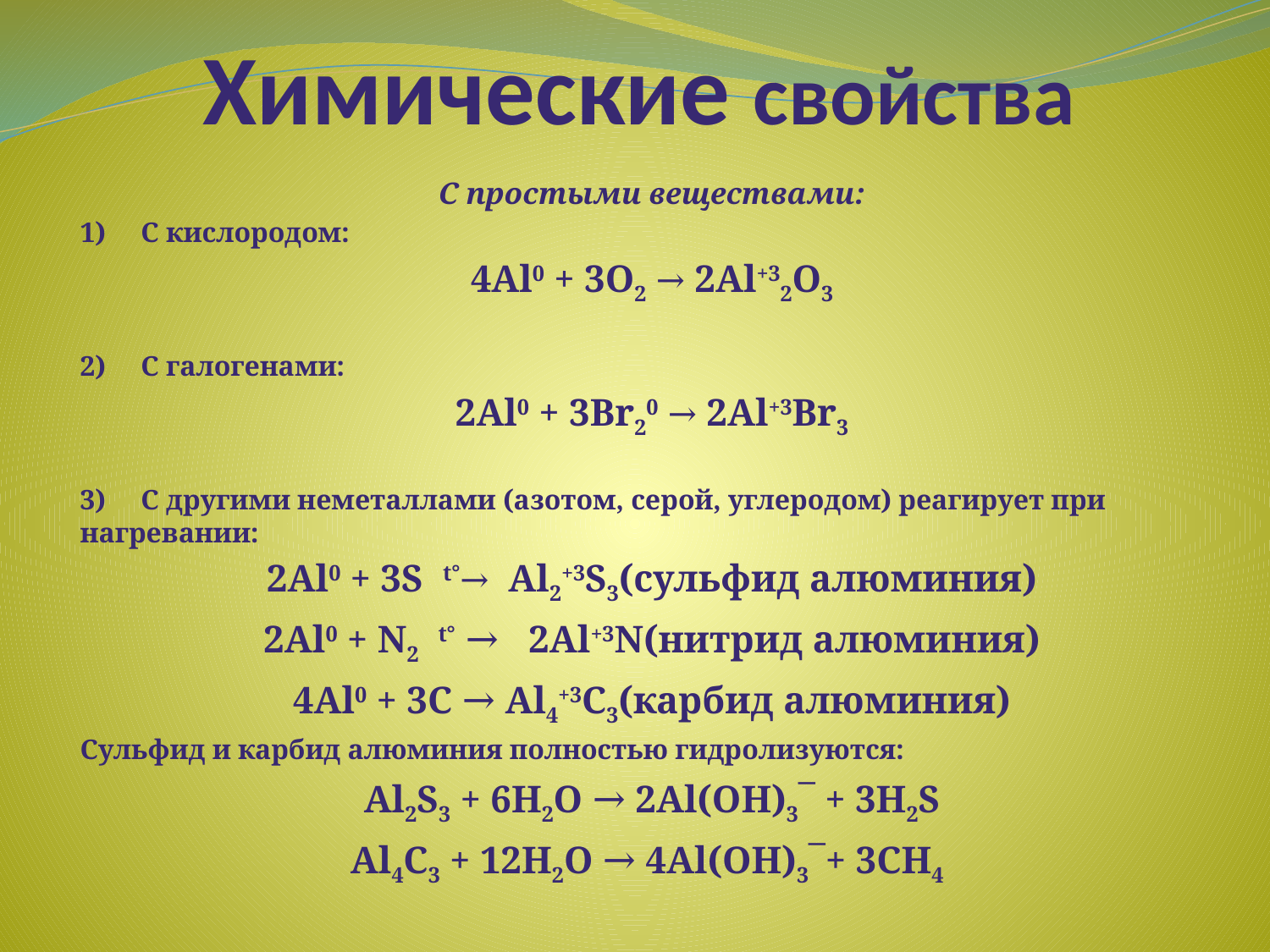

# Химические свойства
С простыми веществами:
1)     С кислородом:
4Al0 + 3O2 → 2Al+32O3

2)     С галогенами:
2Al0 + 3Br20 → 2Al+3Br3

3)     С другими неметаллами (азотом, серой, углеродом) реагирует при нагревании:
2Al0 + 3S  t°→  Al2+3S3(сульфид алюминия)
2Al0 + N2  t° →   2Al+3N(нитрид алюминия)
4Al0 + 3С → Al4+3С3(карбид алюминия)
Сульфид и карбид алюминия полностью гидролизуются:
Al2S3 + 6H2O → 2Al(OH)3¯ + 3H2S­
Al4C3 + 12H2O → 4Al(OH)3¯+ 3CH4­